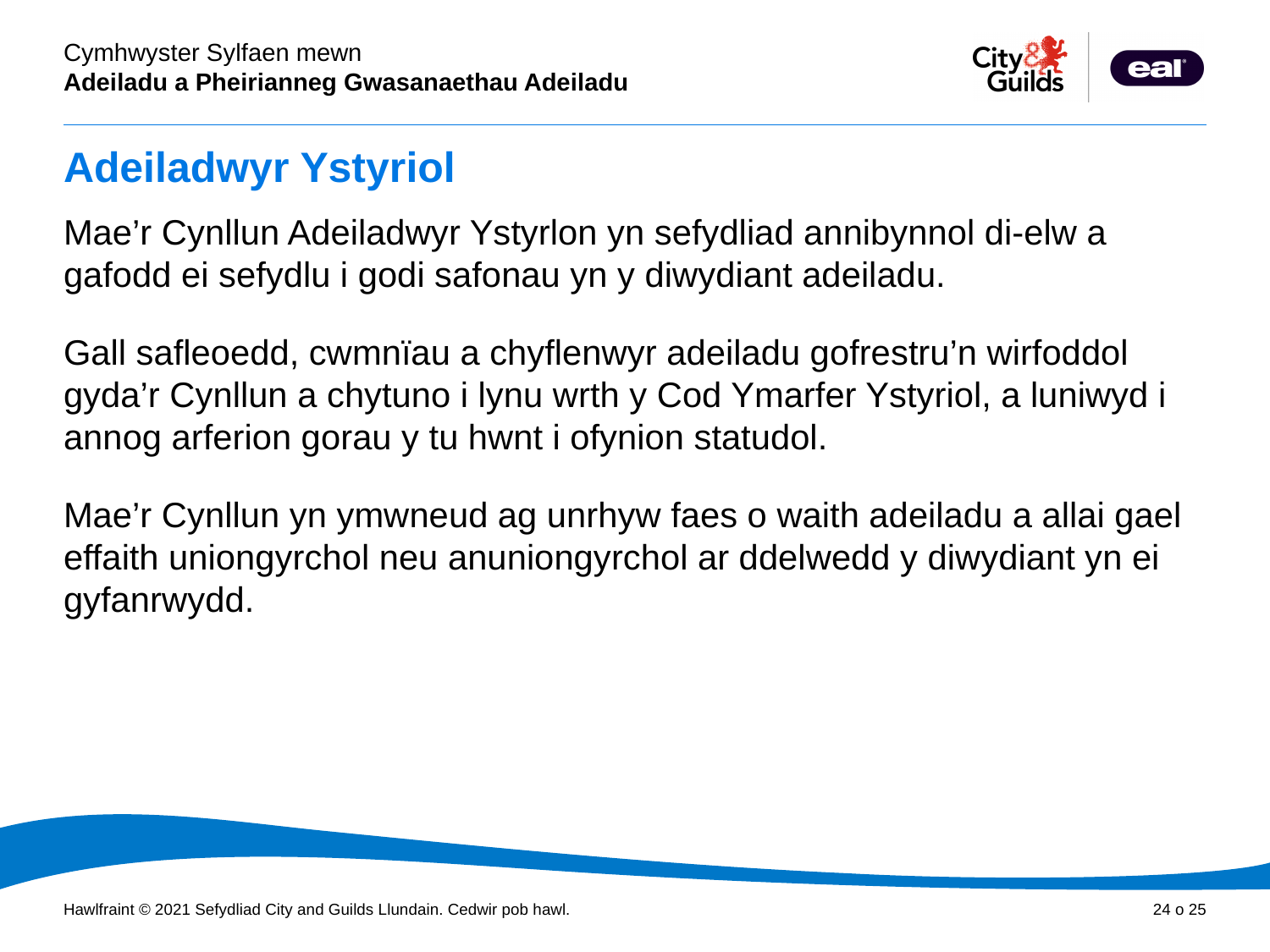

# Adeiladwyr Ystyriol
Mae’r Cynllun Adeiladwyr Ystyrlon yn sefydliad annibynnol di-elw a gafodd ei sefydlu i godi safonau yn y diwydiant adeiladu.
Gall safleoedd, cwmnïau a chyflenwyr adeiladu gofrestru’n wirfoddol gyda’r Cynllun a chytuno i lynu wrth y Cod Ymarfer Ystyriol, a luniwyd i annog arferion gorau y tu hwnt i ofynion statudol.
Mae’r Cynllun yn ymwneud ag unrhyw faes o waith adeiladu a allai gael effaith uniongyrchol neu anuniongyrchol ar ddelwedd y diwydiant yn ei gyfanrwydd.